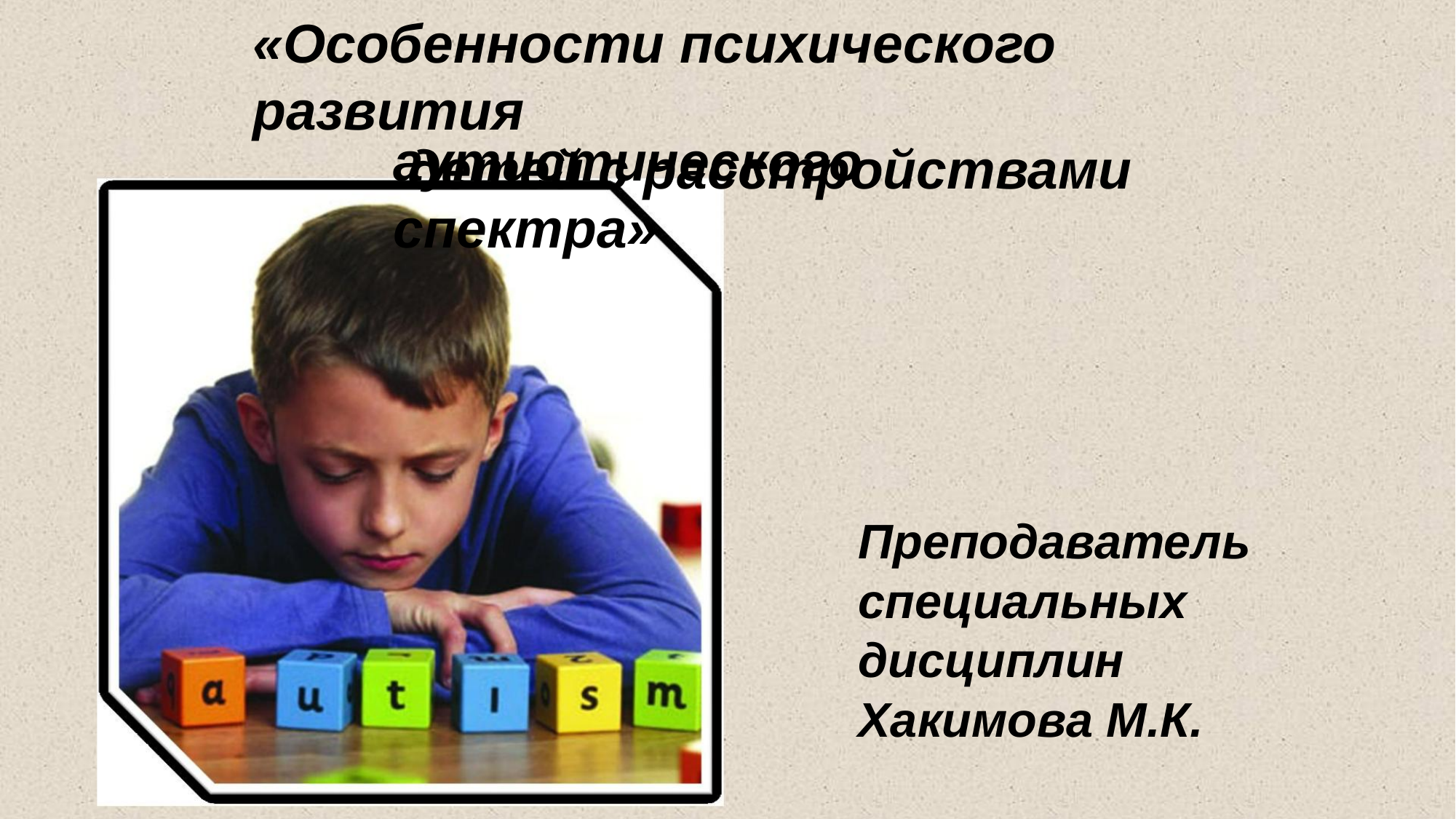

«Особенности психического развития
детей с расстройствами
аутистического спектра»
Преподаватель специальных дисциплин
Хакимова М.К.